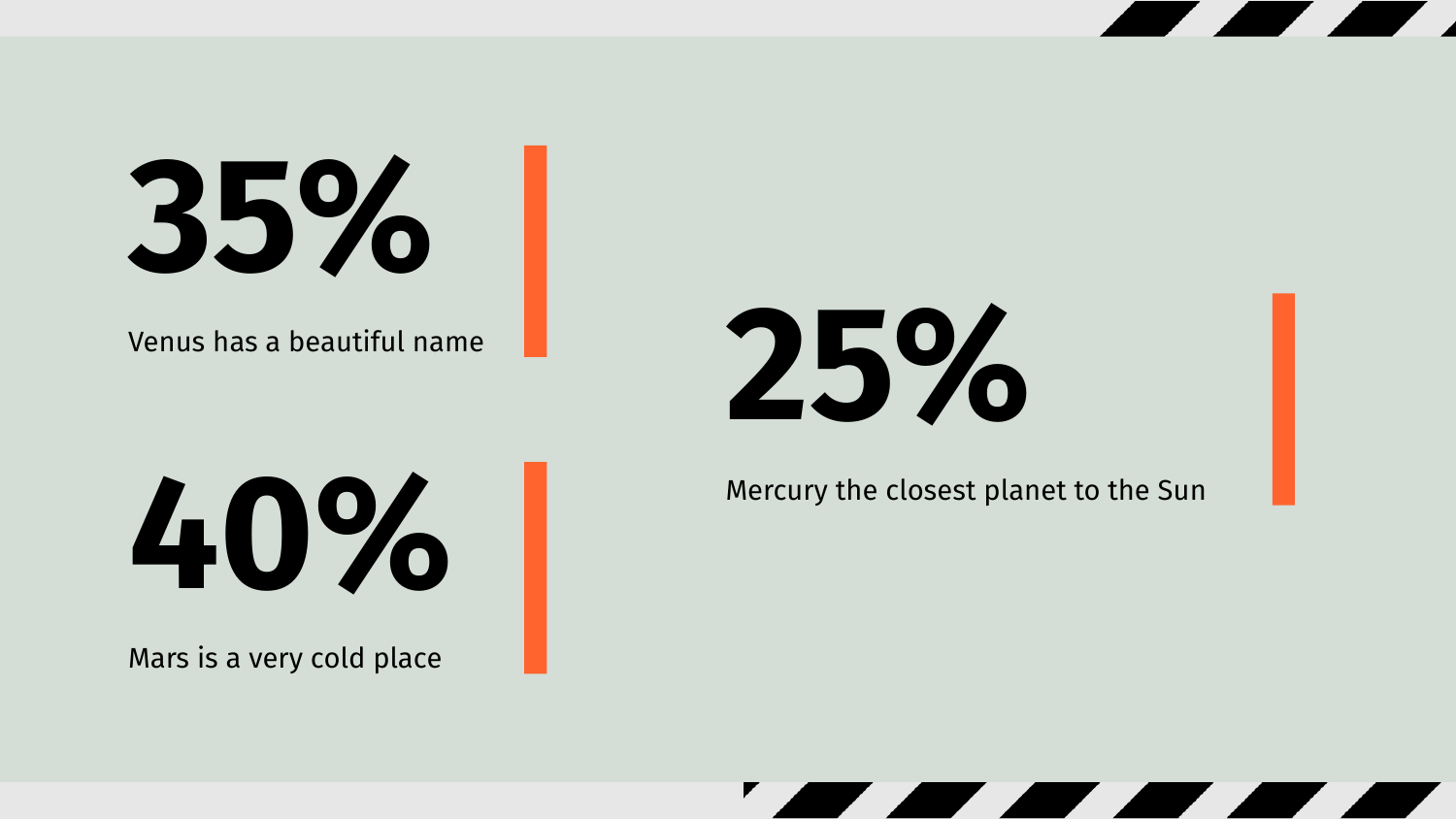

# 35%

25%

Venus has a beautiful name
40%
Mercury the closest planet to the Sun

Mars is a very cold place